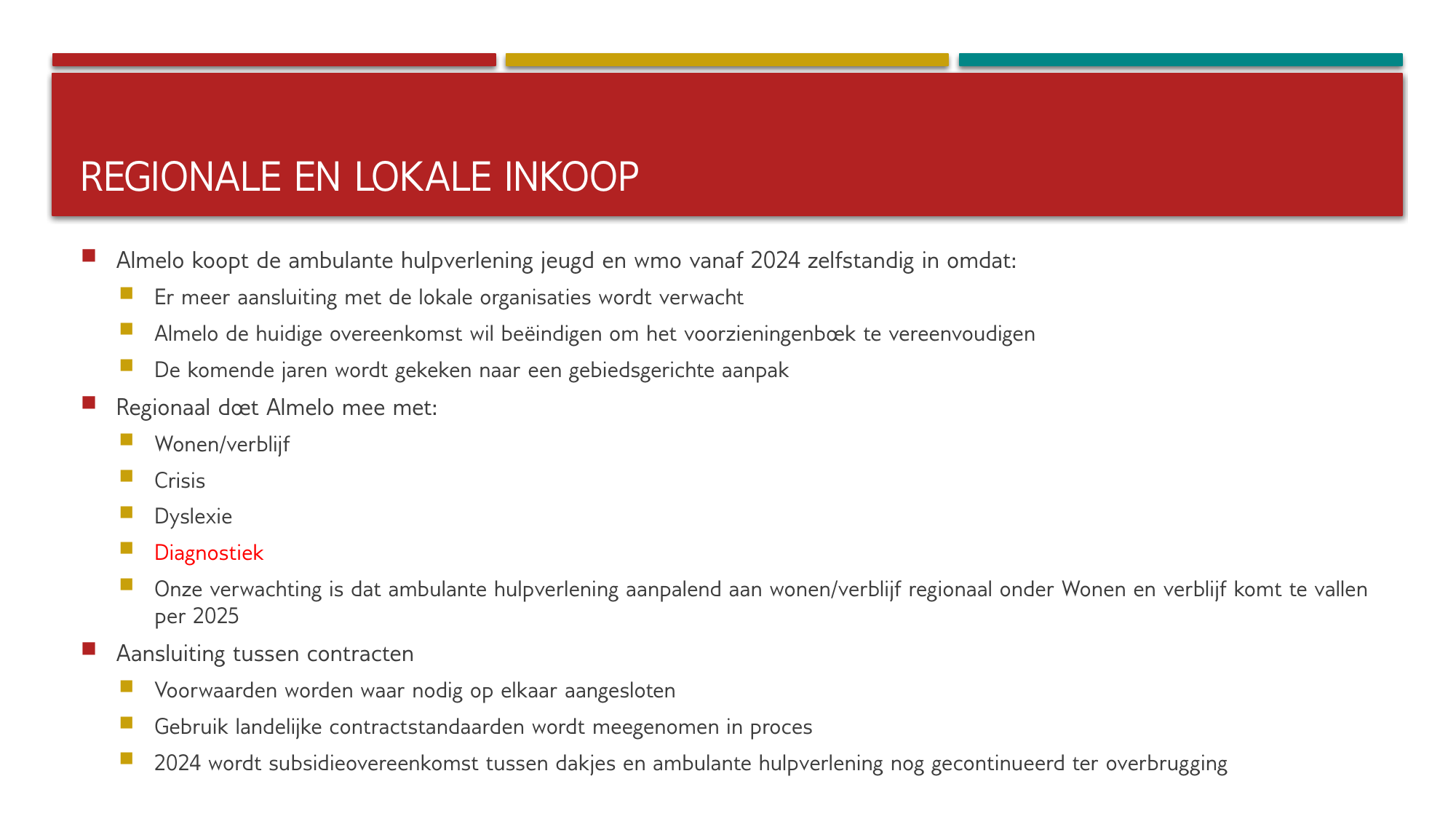

# Regionale en lokale inkoop
Almelo koopt de ambulante hulpverlening jeugd en wmo vanaf 2024 zelfstandig in omdat:
Er meer aansluiting met de lokale organisaties wordt verwacht
Almelo de huidige overeenkomst wil beëindigen om het voorzieningenboek te vereenvoudigen
De komende jaren wordt gekeken naar een gebiedsgerichte aanpak
Regionaal doet Almelo mee met:
Wonen/verblijf
Crisis
Dyslexie
Diagnostiek
Onze verwachting is dat ambulante hulpverlening aanpalend aan wonen/verblijf regionaal onder Wonen en verblijf komt te vallen per 2025
Aansluiting tussen contracten
Voorwaarden worden waar nodig op elkaar aangesloten
Gebruik landelijke contractstandaarden wordt meegenomen in proces
2024 wordt subsidieovereenkomst tussen dakjes en ambulante hulpverlening nog gecontinueerd ter overbrugging